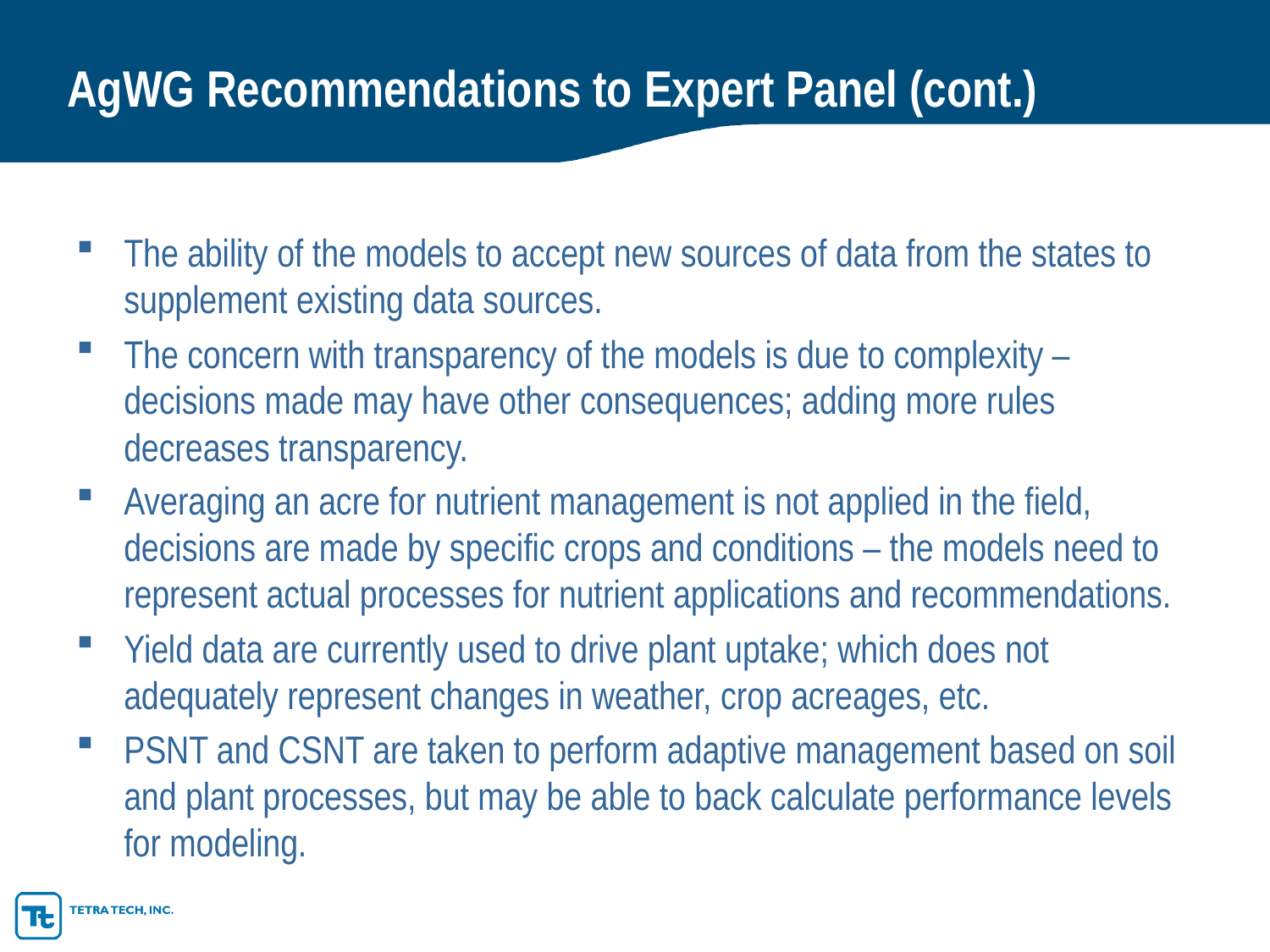

# AgWG Recommendations to Expert Panel (cont.)
The ability of the models to accept new sources of data from the states to supplement existing data sources.
The concern with transparency of the models is due to complexity – decisions made may have other consequences; adding more rules decreases transparency.
Averaging an acre for nutrient management is not applied in the field, decisions are made by specific crops and conditions – the models need to represent actual processes for nutrient applications and recommendations.
Yield data are currently used to drive plant uptake; which does not adequately represent changes in weather, crop acreages, etc.
PSNT and CSNT are taken to perform adaptive management based on soil and plant processes, but may be able to back calculate performance levels for modeling.